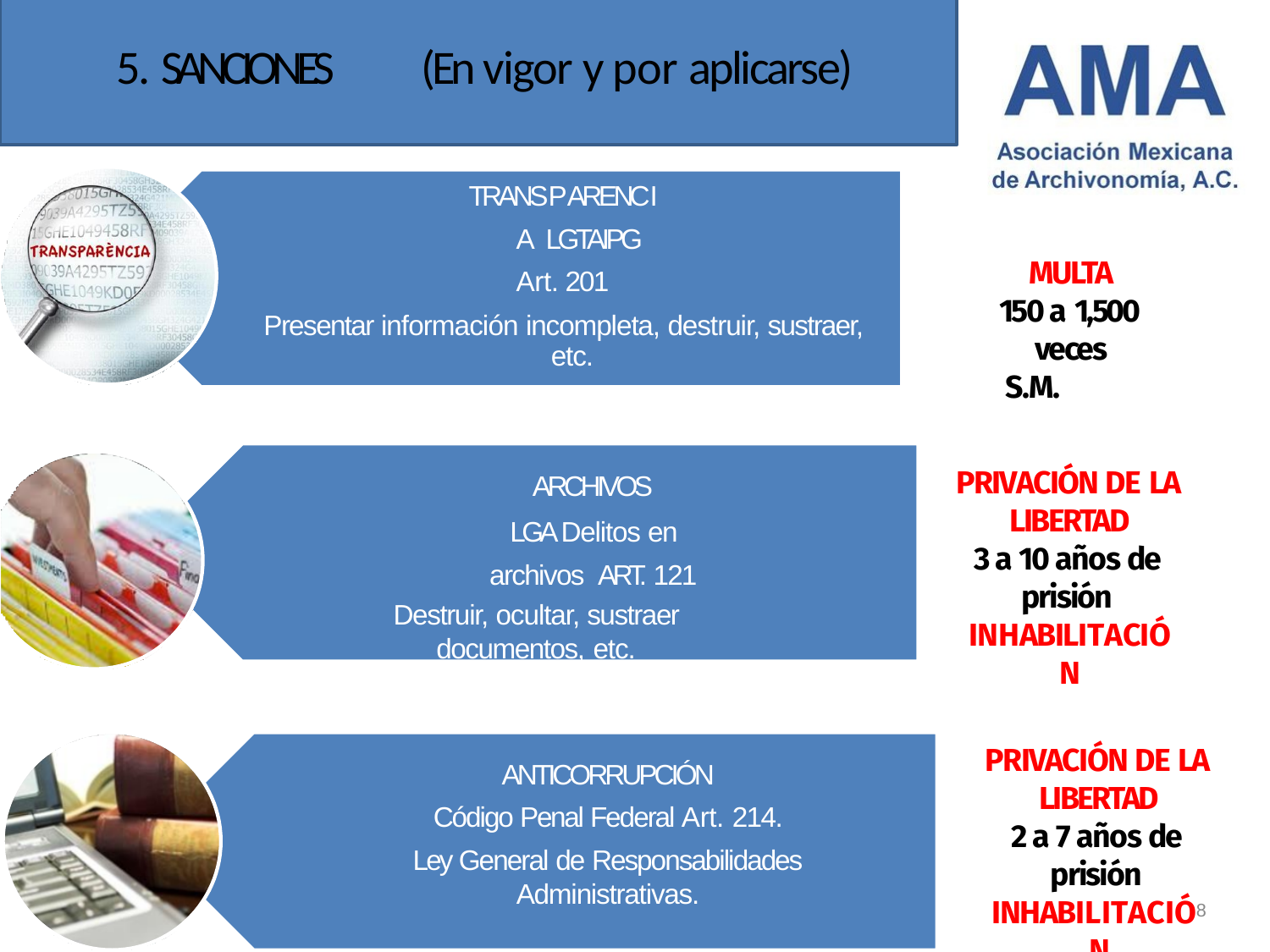

# 5. SANCIONES	(En vigor y por aplicarse)

TRANSPARENCIA  LGTAIPG  Art. 201
Presentar información incompleta, destruir, sustraer,  etc.

MULTA  150 a 1,500
veces S.M.

ARCHIVOS
LGA Delitos en archivos  ART. 121
Destruir, ocultar, sustraer documentos, etc.
PRIVACIÓN DE LA  LIBERTAD
3 a 10 años de  prisión  INHABILITACIÓN

PRIVACIÓN DE LA  LIBERTAD
2 a 7 años de  prisión  INHABILITACIÓ8N
ANTICORRUPCIÓN
Código Penal Federal Art. 214.
Ley General de Responsabilidades Administrativas.